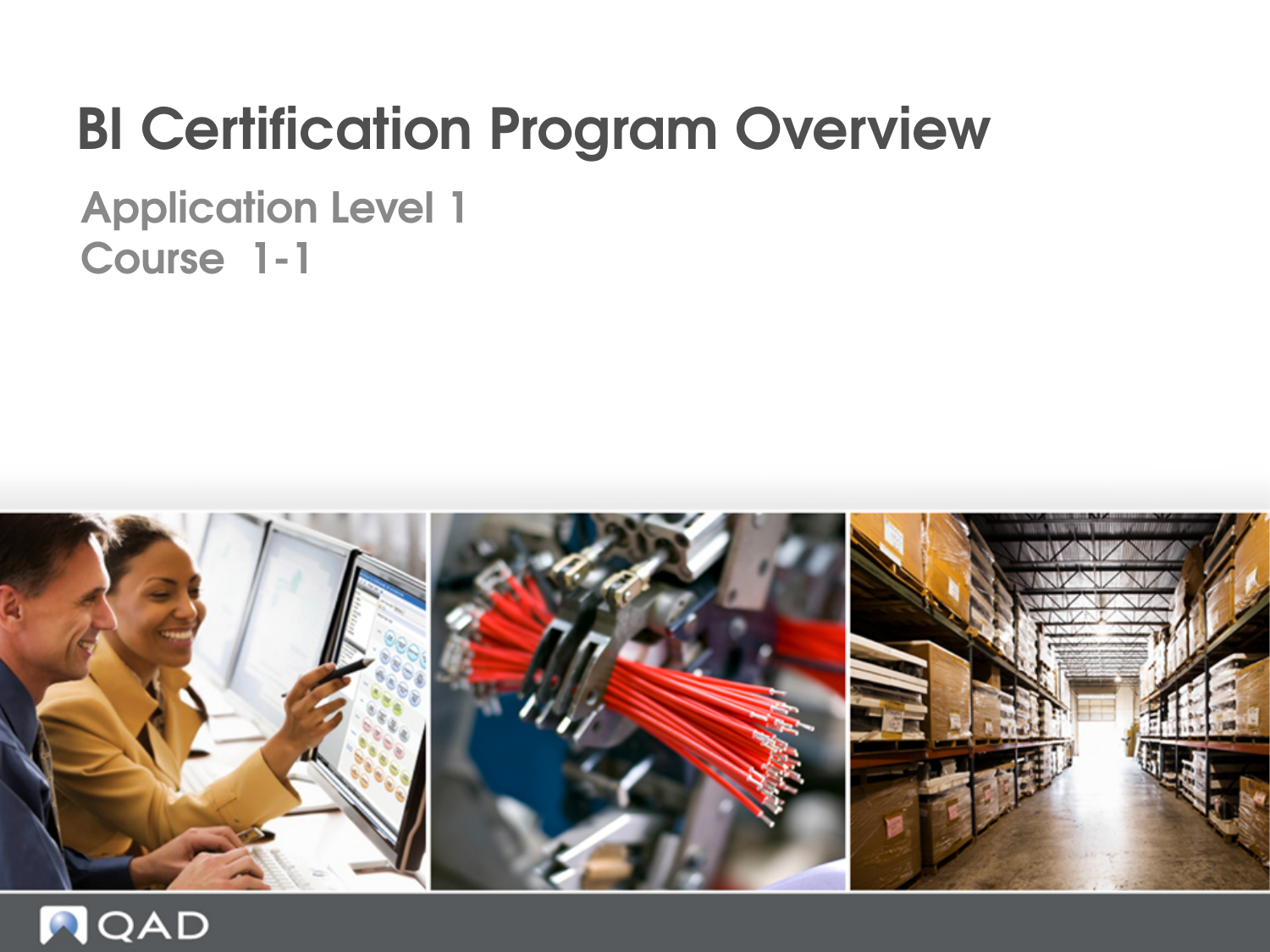

# BI Certification Program Overview
Application Level 1
Course  1-1